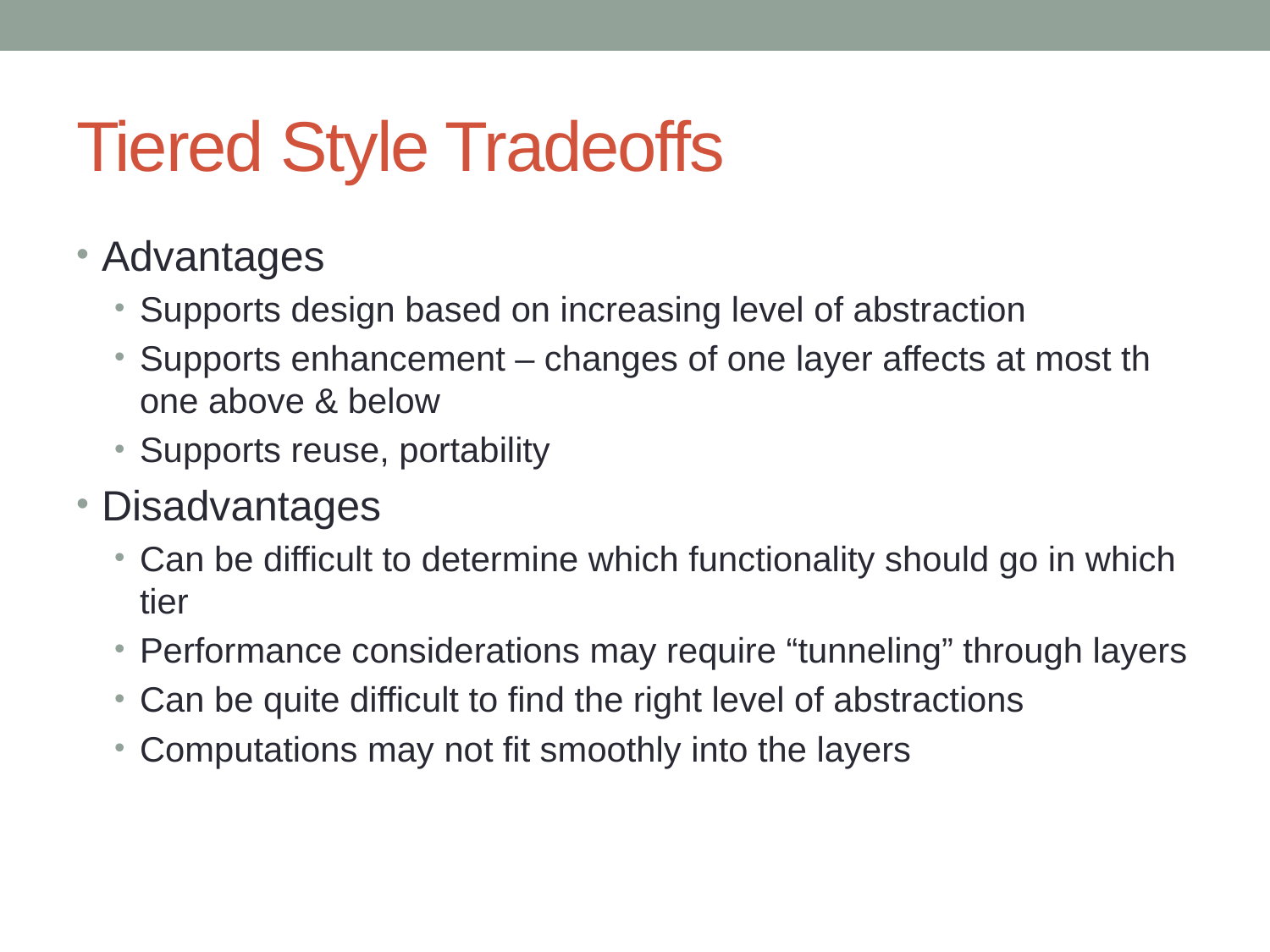

# Tiered Style Tradeoffs
Advantages
Supports design based on increasing level of abstraction
Supports enhancement – changes of one layer affects at most th one above & below
Supports reuse, portability
Disadvantages
Can be difficult to determine which functionality should go in which tier
Performance considerations may require “tunneling” through layers
Can be quite difficult to find the right level of abstractions
Computations may not fit smoothly into the layers